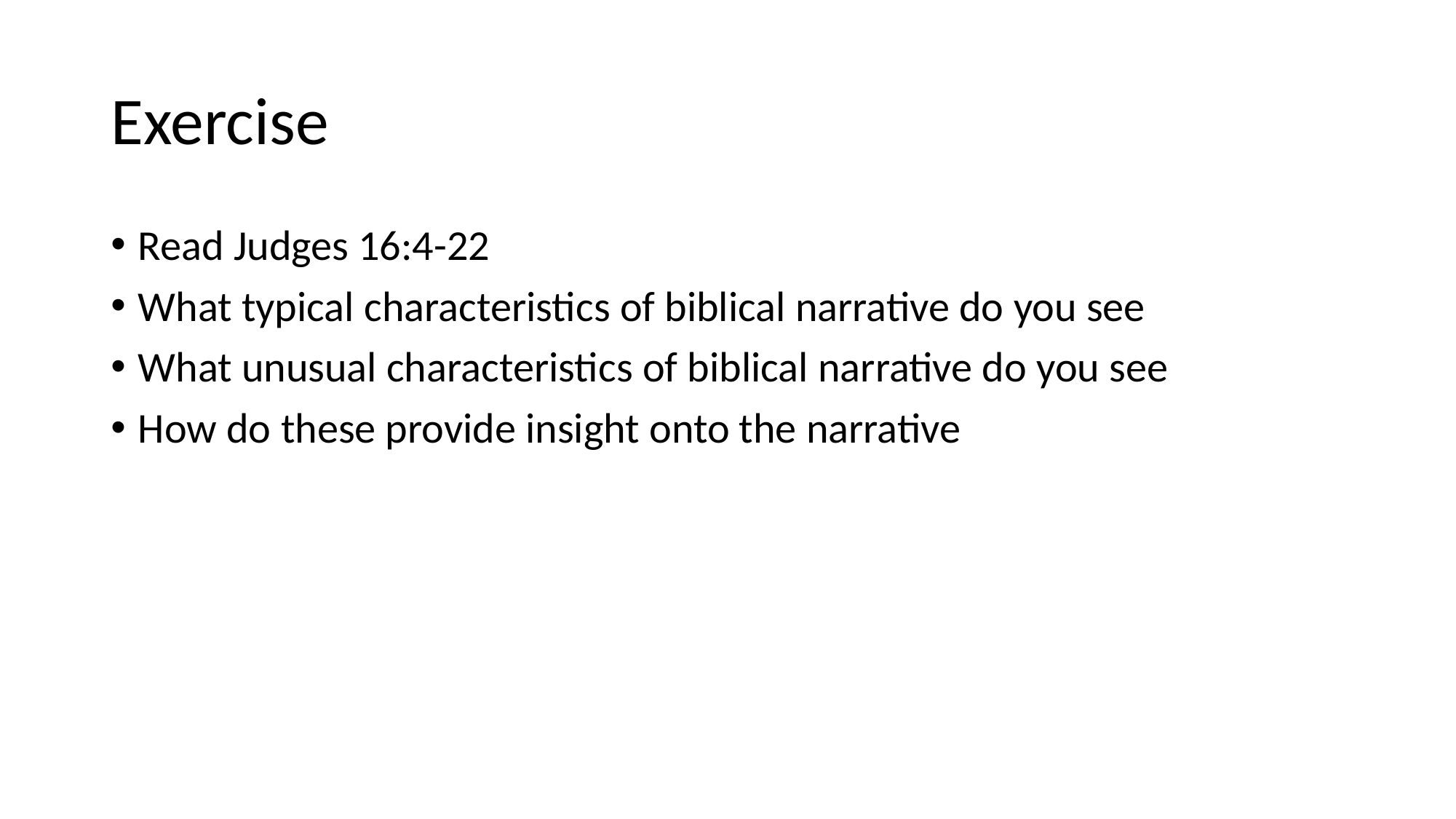

# Exercise
Read Judges 16:4-22
What typical characteristics of biblical narrative do you see
What unusual characteristics of biblical narrative do you see
How do these provide insight onto the narrative